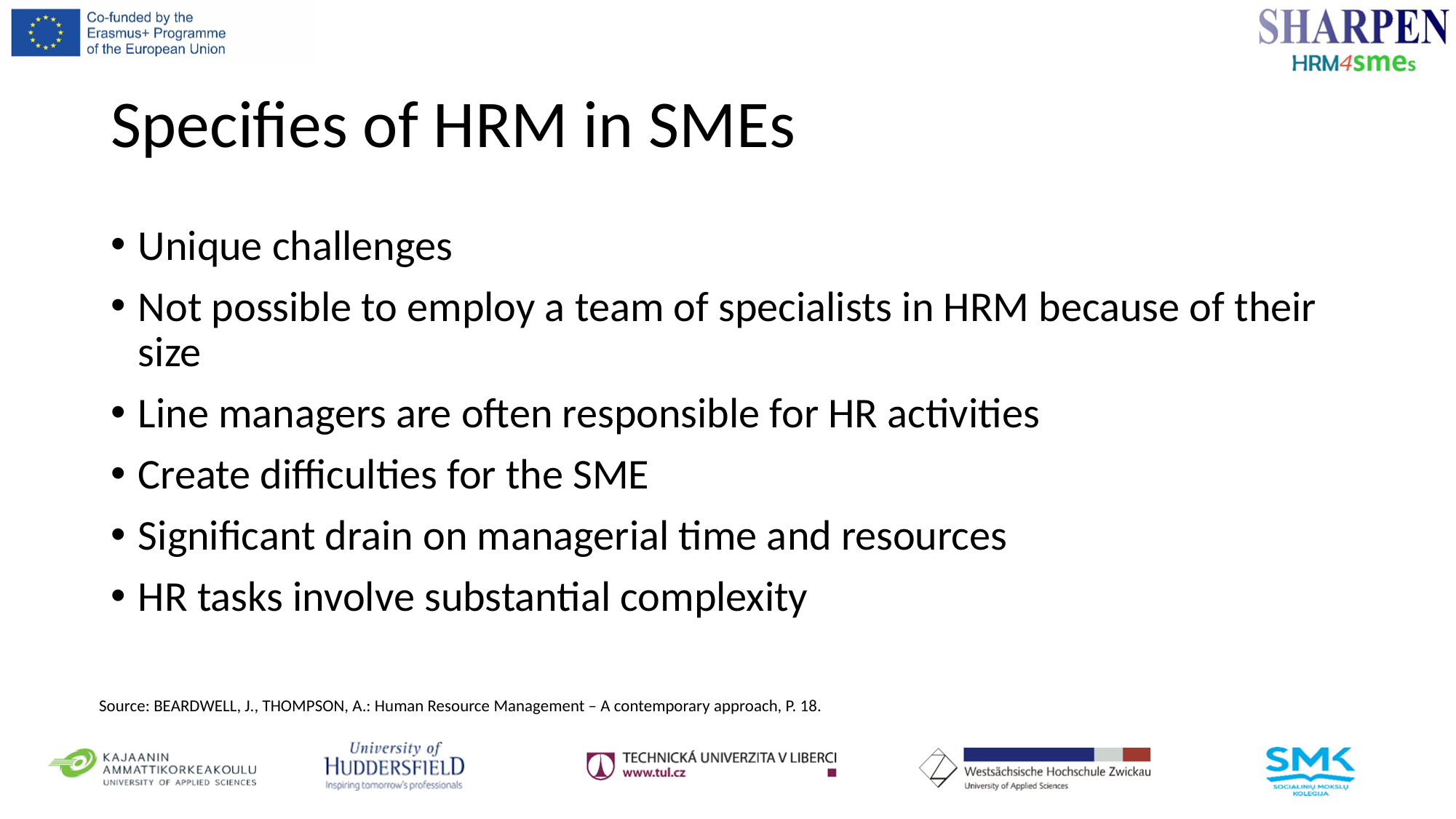

# Specifies of HRM in SMEs
Unique challenges
Not possible to employ a team of specialists in HRM because of their size
Line managers are often responsible for HR activities
Create difficulties for the SME
Significant drain on managerial time and resources
HR tasks involve substantial complexity

Source: BEARDWELL, J., THOMPSON, A.: Human Resource Management – A contemporary approach, P. 18.